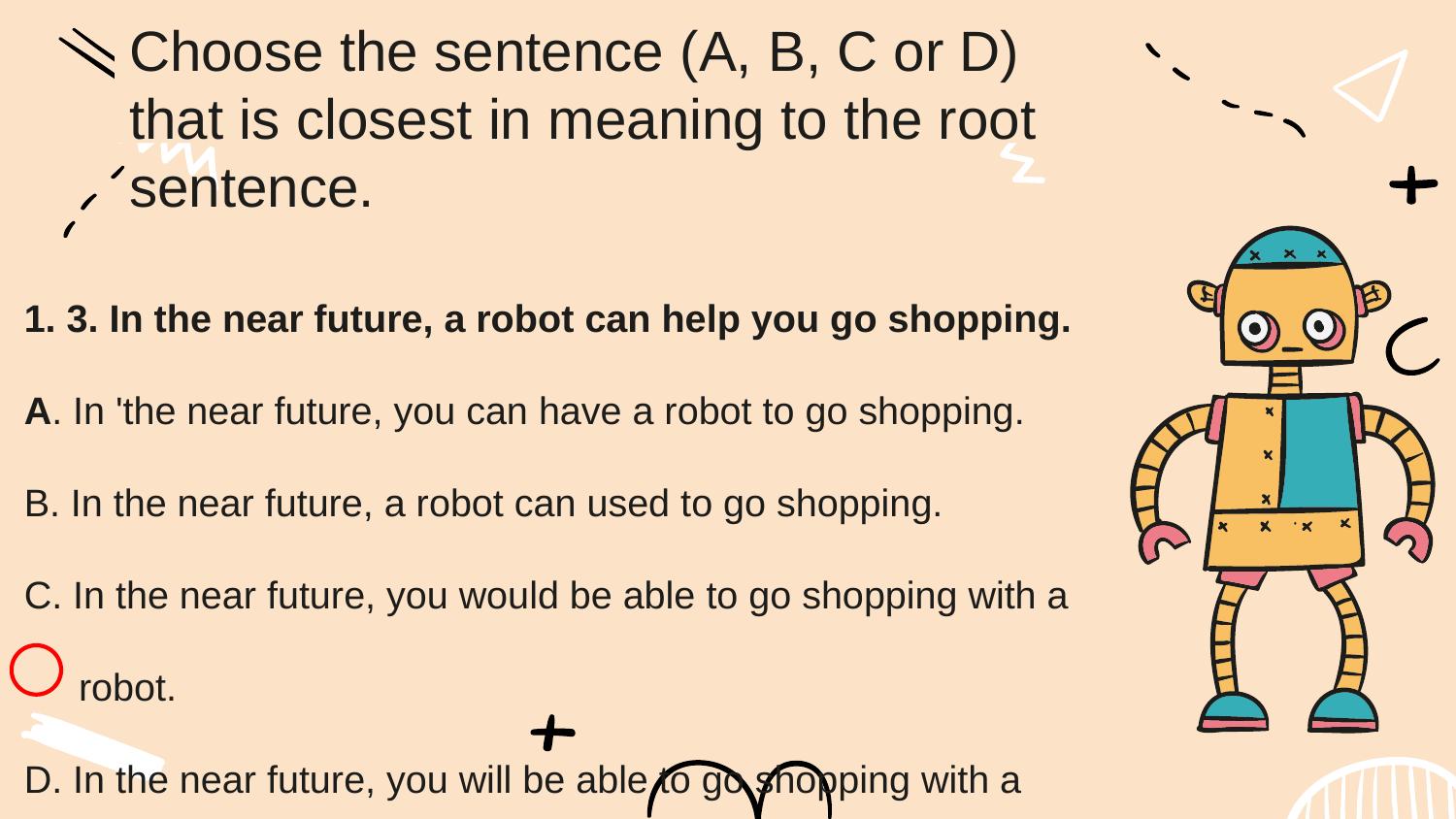

# Choose the sentence (A, B, C or D) that is closest in meaning to the root sentence.

1. 3. In the near future, a robot can help you go shopping.
A. In 'the near future, you can have a robot to go shopping.
B. In the near future, a robot can used to go shopping.
C. In the near future, you would be able to go shopping with a robot.
D. In the near future, you will be able to go shopping with a robot.